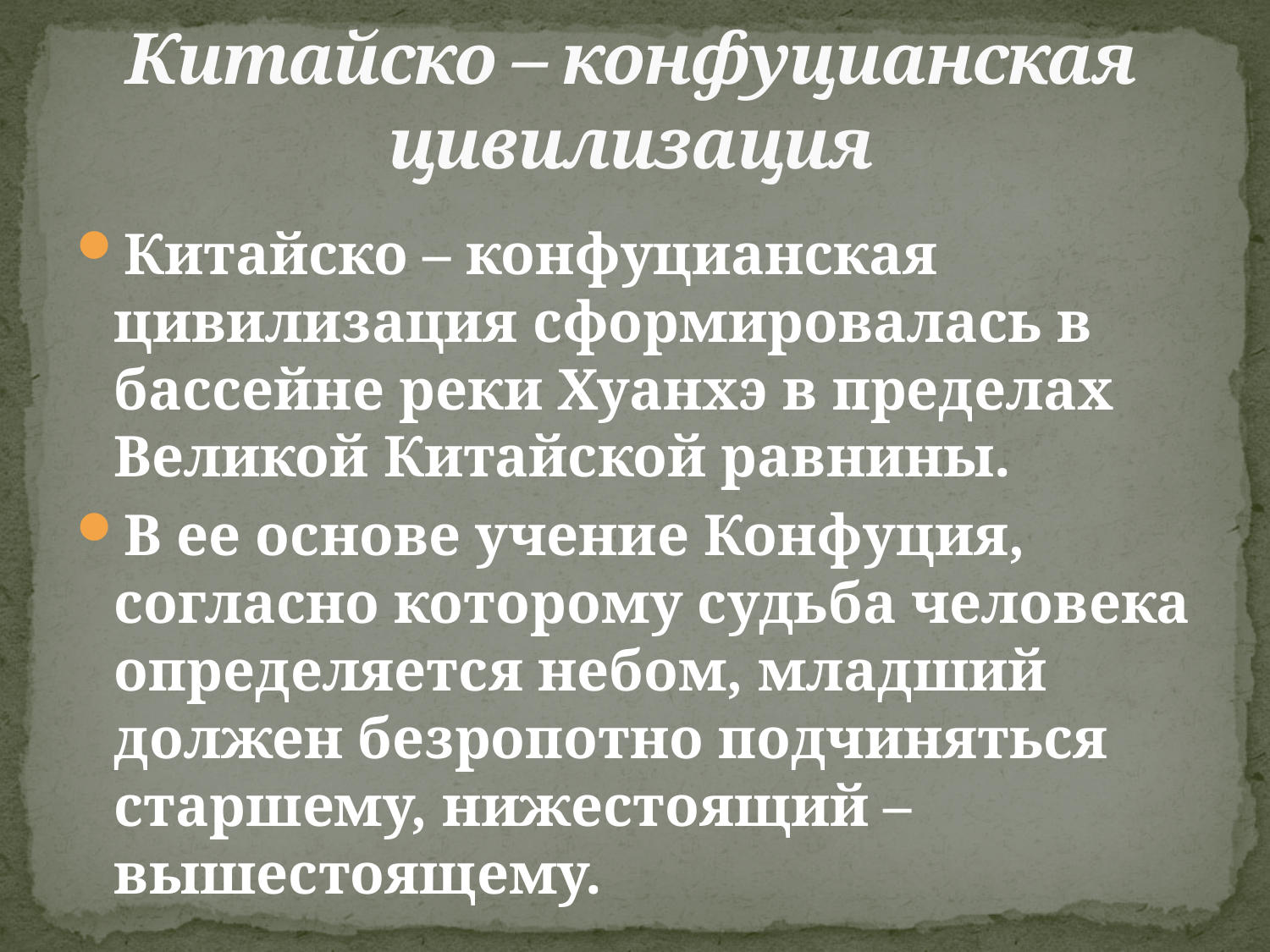

# Китайско – конфуцианская цивилизация
Китайско – конфуцианская цивилизация сформировалась в бассейне реки Хуанхэ в пределах Великой Китайской равнины.
В ее основе учение Конфуция, согласно которому судьба человека определяется небом, младший должен безропотно подчиняться старшему, нижестоящий – вышестоящему.